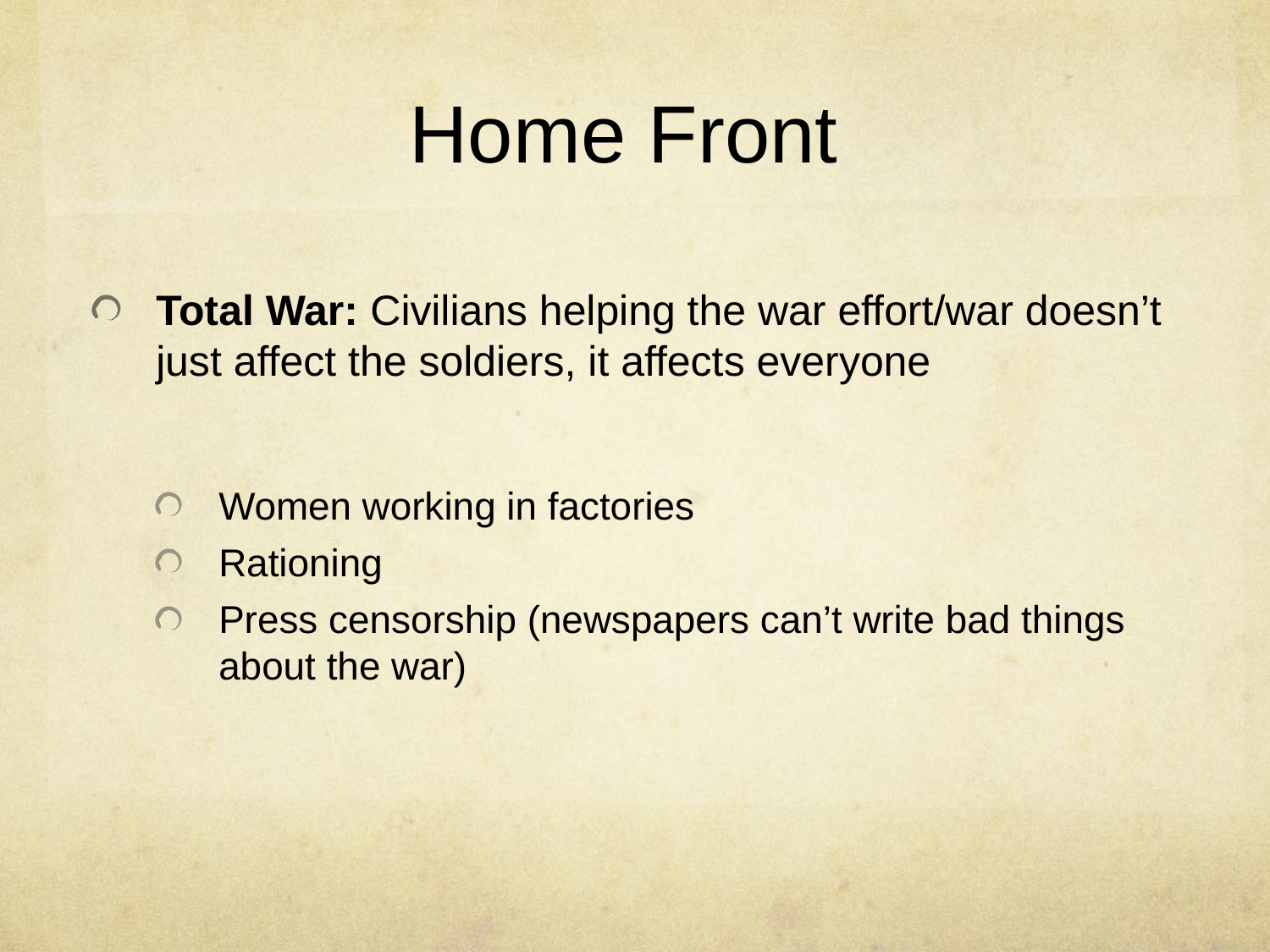

# Home Front

Total War: Civilians helping the war effort/war doesn’t just affect the soldiers, it affects everyone

Women working in factories
Rationing
Press censorship (newspapers can’t write bad things about the war)